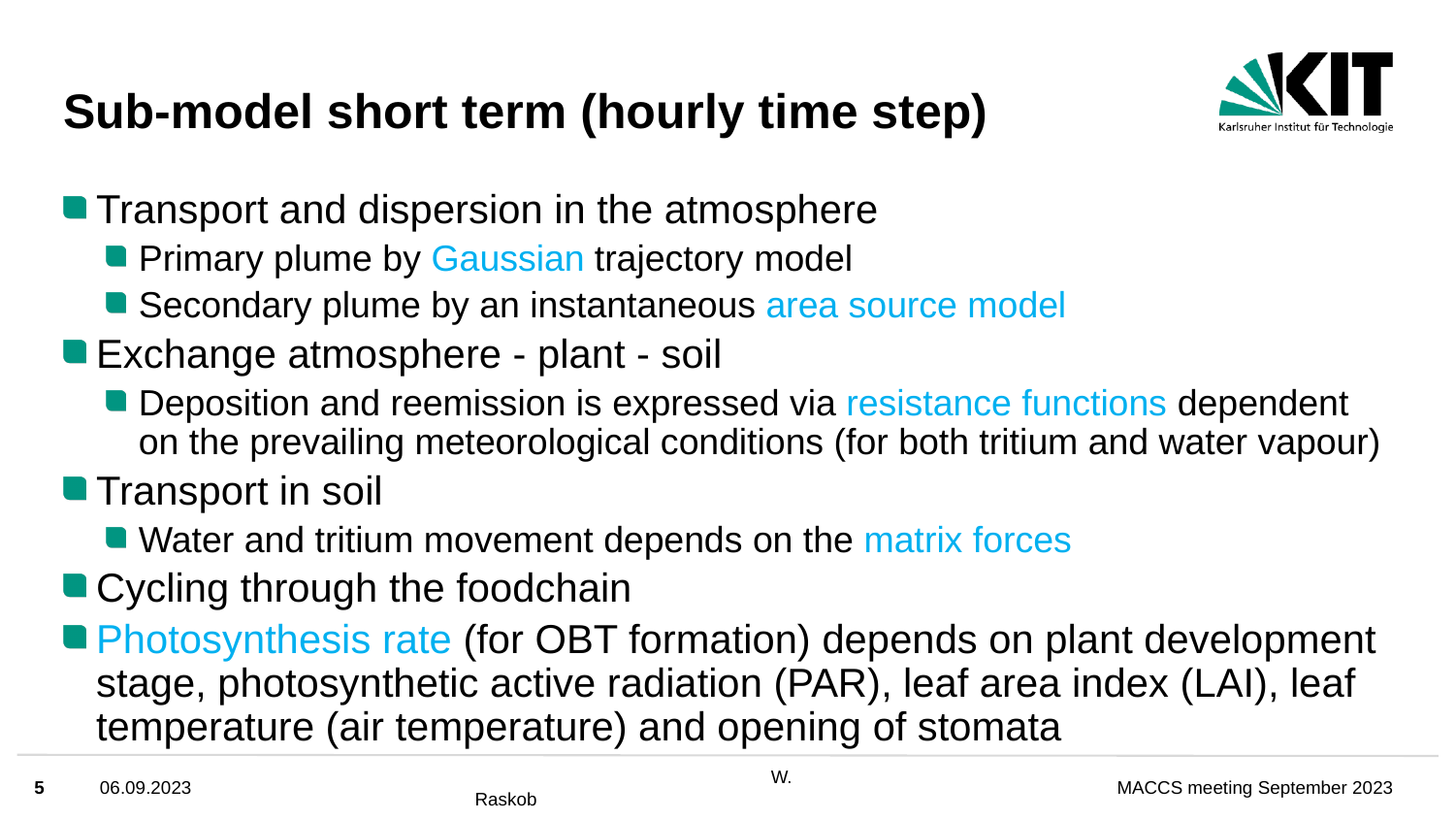

# Sub-model short term (hourly time step)
Transport and dispersion in the atmosphere
Primary plume by Gaussian trajectory model
Secondary plume by an instantaneous area source model
Exchange atmosphere - plant - soil
Deposition and reemission is expressed via resistance functions dependent on the prevailing meteorological conditions (for both tritium and water vapour)
Transport in soil
Water and tritium movement depends on the matrix forces
Cycling through the foodchain
Photosynthesis rate (for OBT formation) depends on plant development stage, photosynthetic active radiation (PAR), leaf area index (LAI), leaf temperature (air temperature) and opening of stomata

5
06.09.2023